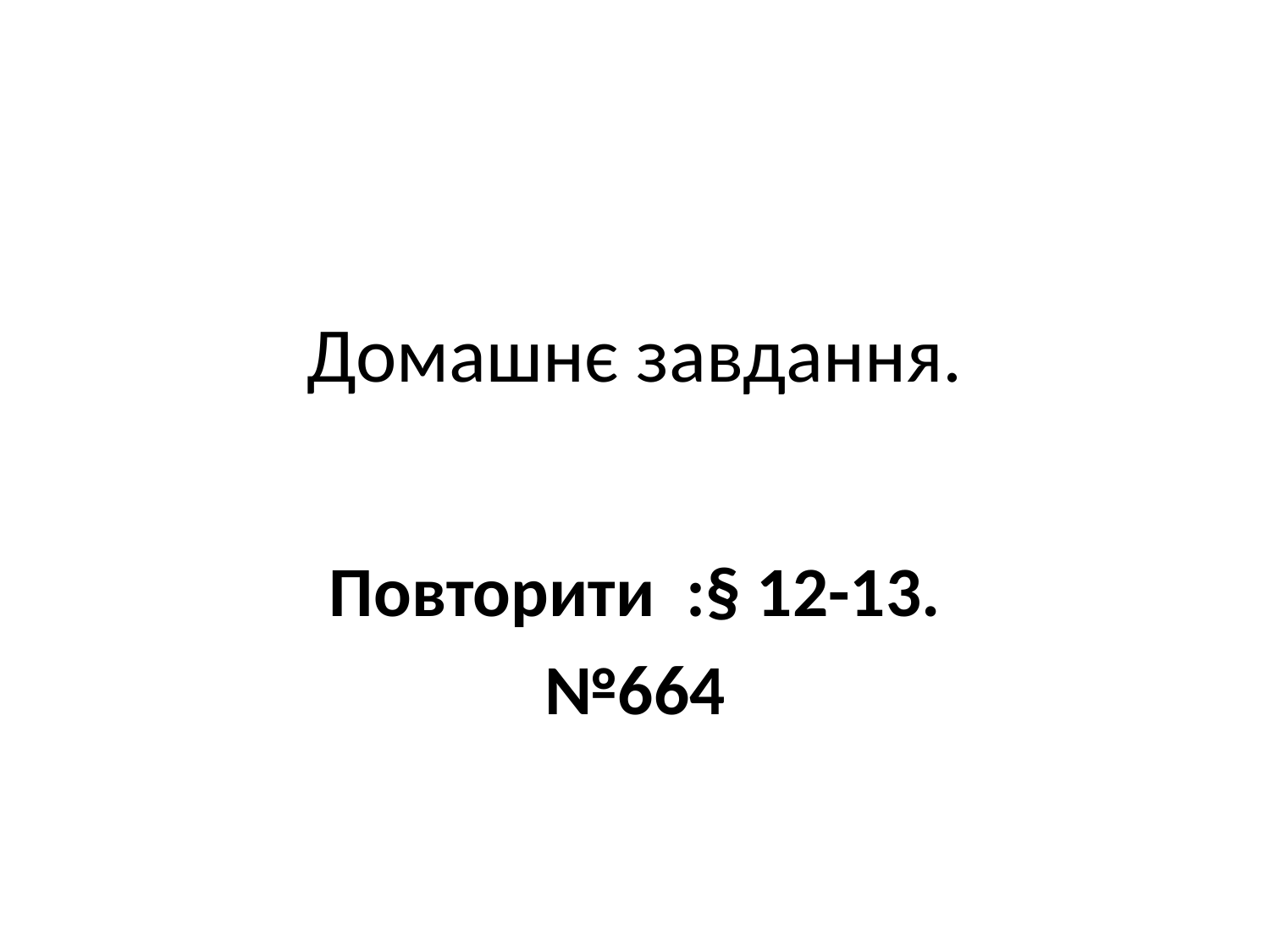

# Домашнє завдання.
Повторити  :§ 12-13.
№664